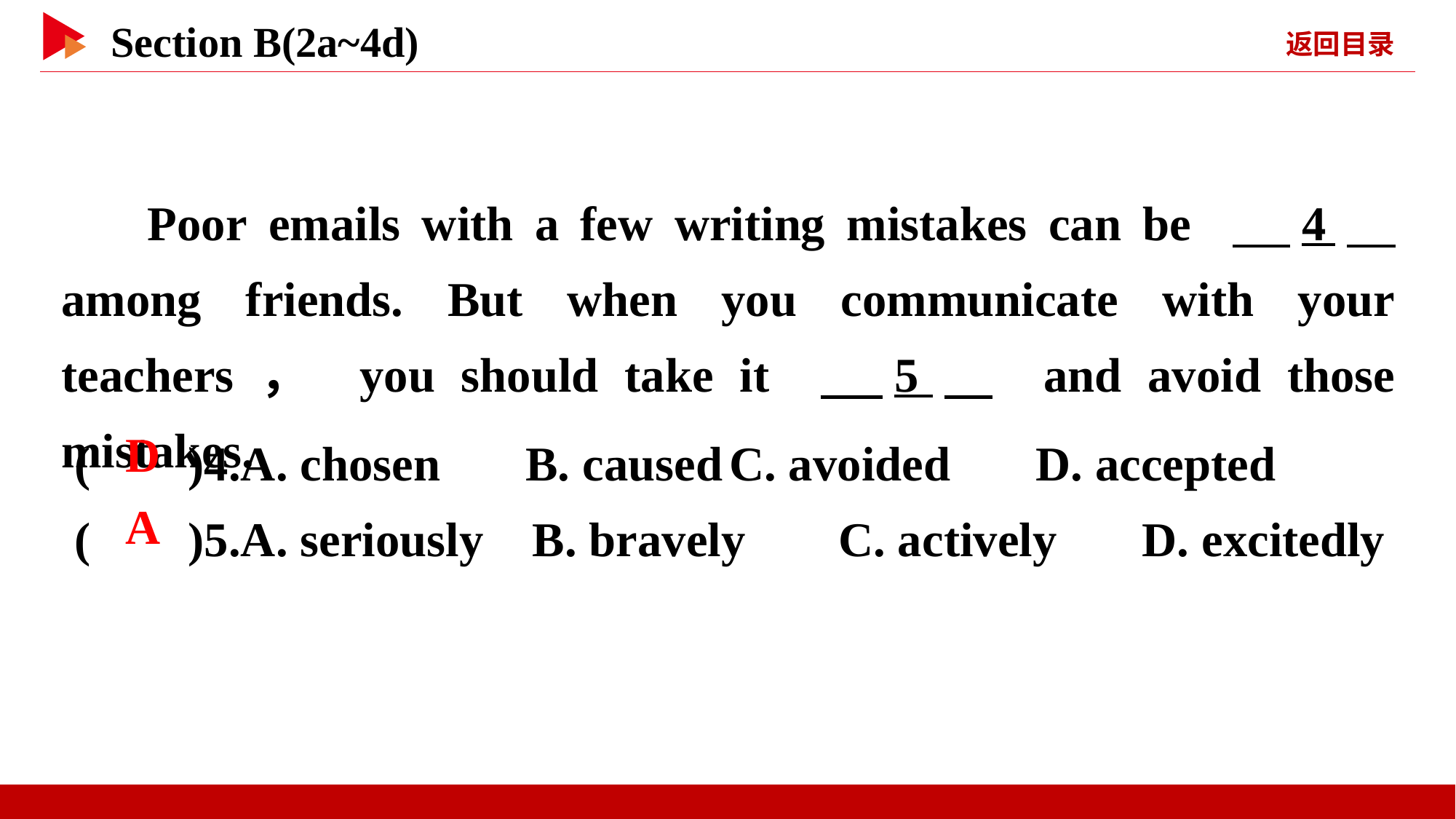

Poor emails with a few writing mistakes can be 　4　 among friends. But when you communicate with your teachers， you should take it 　5　 and avoid those mistakes.
(        )4.A. chosen       B. caused	C. avoided       D. accepted
(        )5.A. seriously    B. bravely	C. actively       D. excitedly
   D
   A